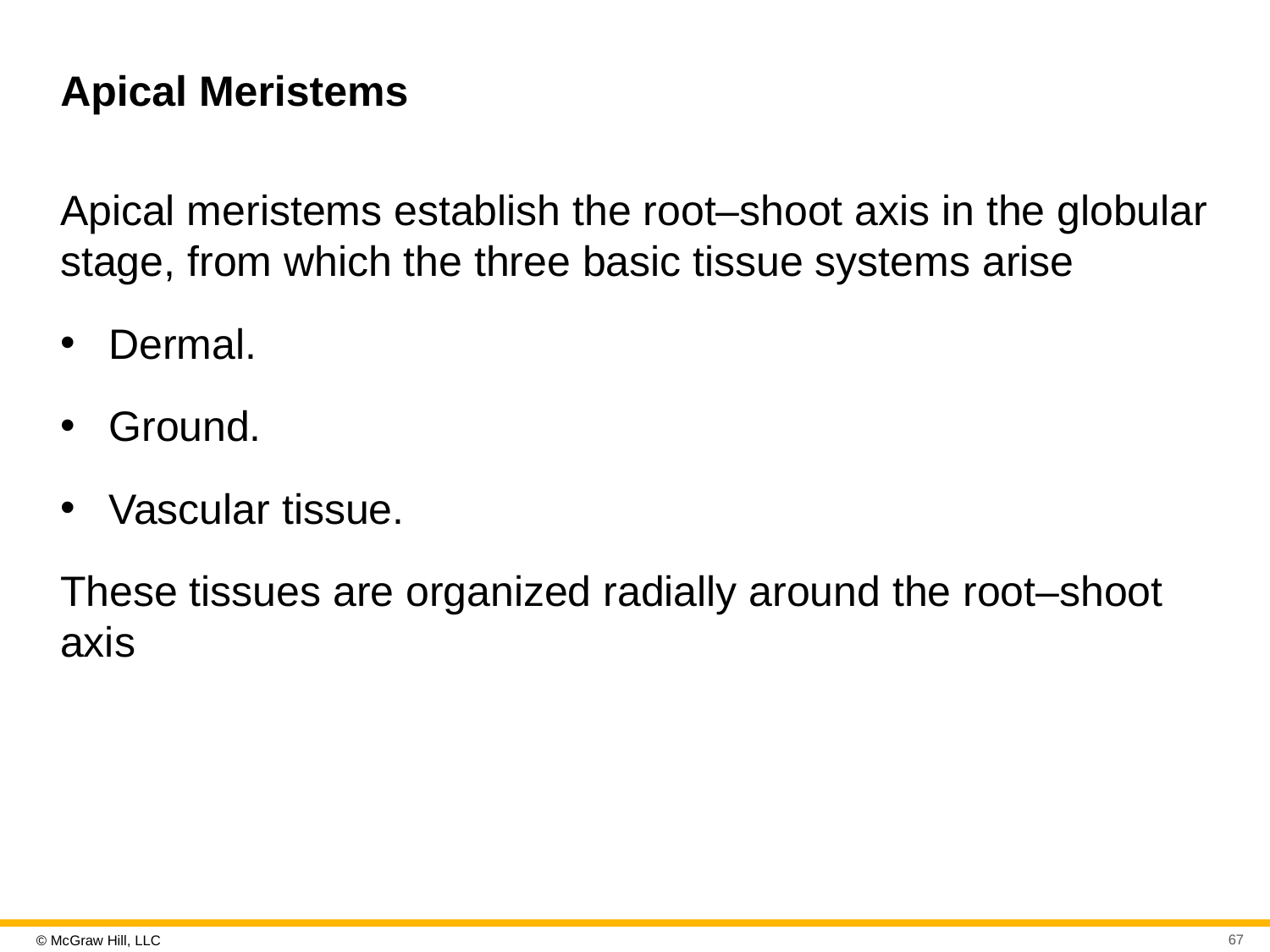

# Apical Meristems
Apical meristems establish the root–shoot axis in the globular stage, from which the three basic tissue systems arise
Dermal.
Ground.
Vascular tissue.
These tissues are organized radially around the root–shoot axis
67